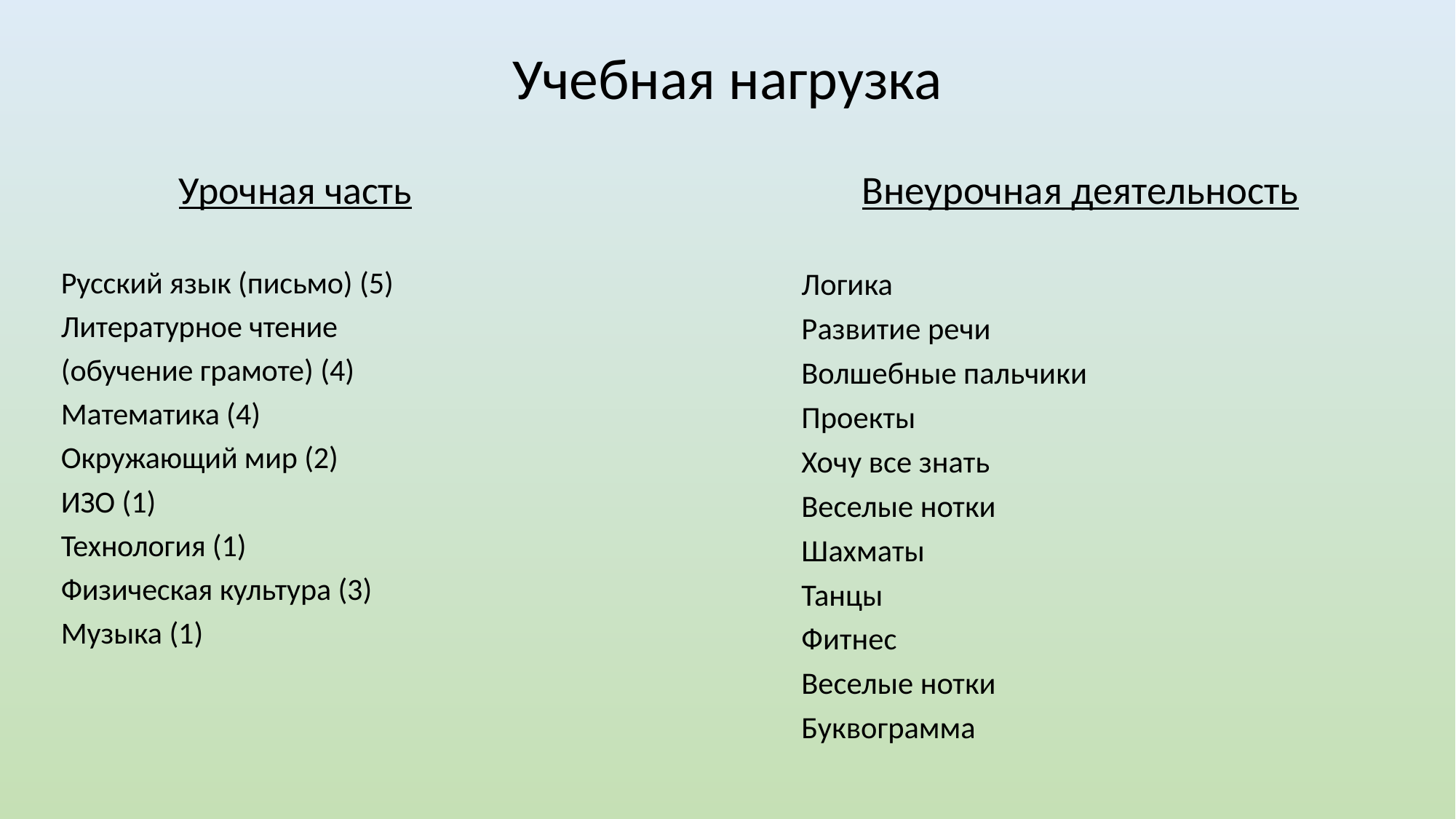

# Учебная нагрузка
Внеурочная деятельность

Логика
Развитие речи
Волшебные пальчики
Проекты
Хочу все знать
Веселые нотки
Шахматы
Танцы
Фитнес
Веселые нотки
Буквограмма

Урочная часть

Русский язык (письмо) (5)
Литературное чтение
(обучение грамоте) (4)
Математика (4)
Окружающий мир (2)
ИЗО (1)
Технология (1)
Физическая культура (3)
Музыка (1)